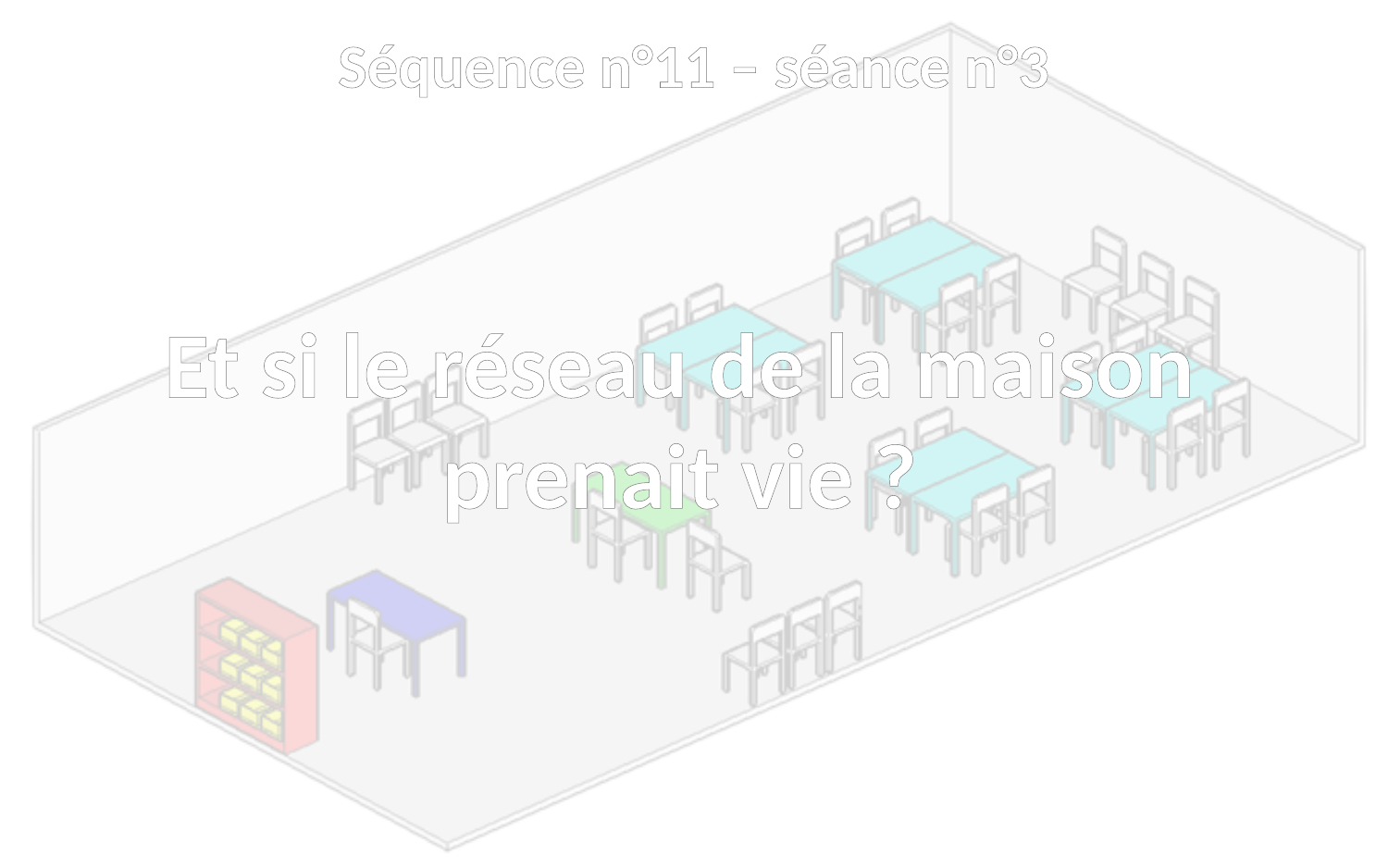

Séquence n°11 – séance n°3
Et si le réseau de la maison
prenait vie ?